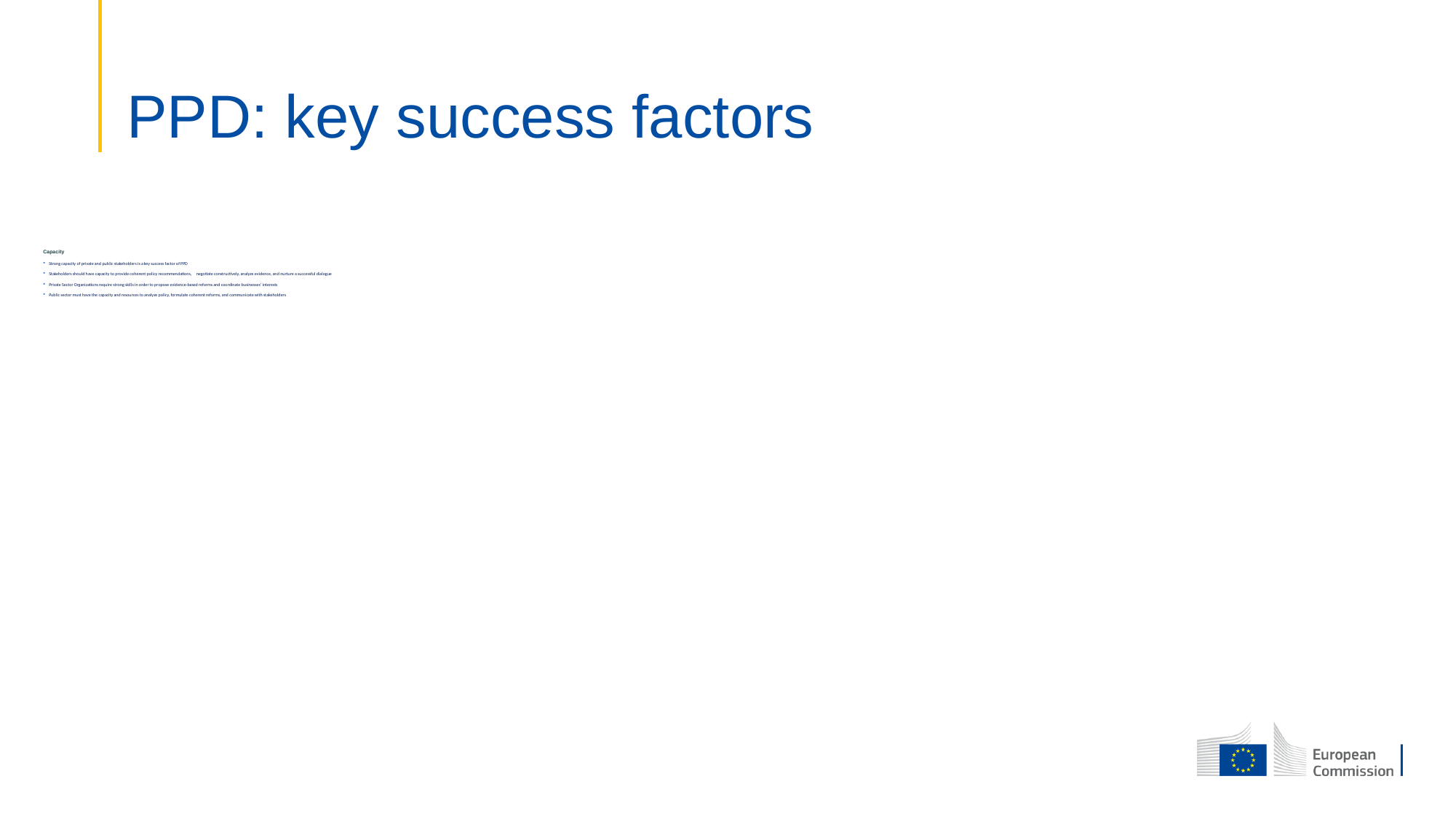

# PPD: key success factors
Capacity

Strong capacity of private and public stakeholders is a key success factor of PPD

Stakeholders should have capacity to provide coherent policy recommendations, 	negotiate constructively, analyze evidence, and nurture a successful dialogue

Private Sector Organizations require strong skills in order to propose evidence-based reforms and coordinate businesses’ interests

Public sector must have the capacity and resources to analyze policy, formulate coherent reforms, and communicate with stakeholders